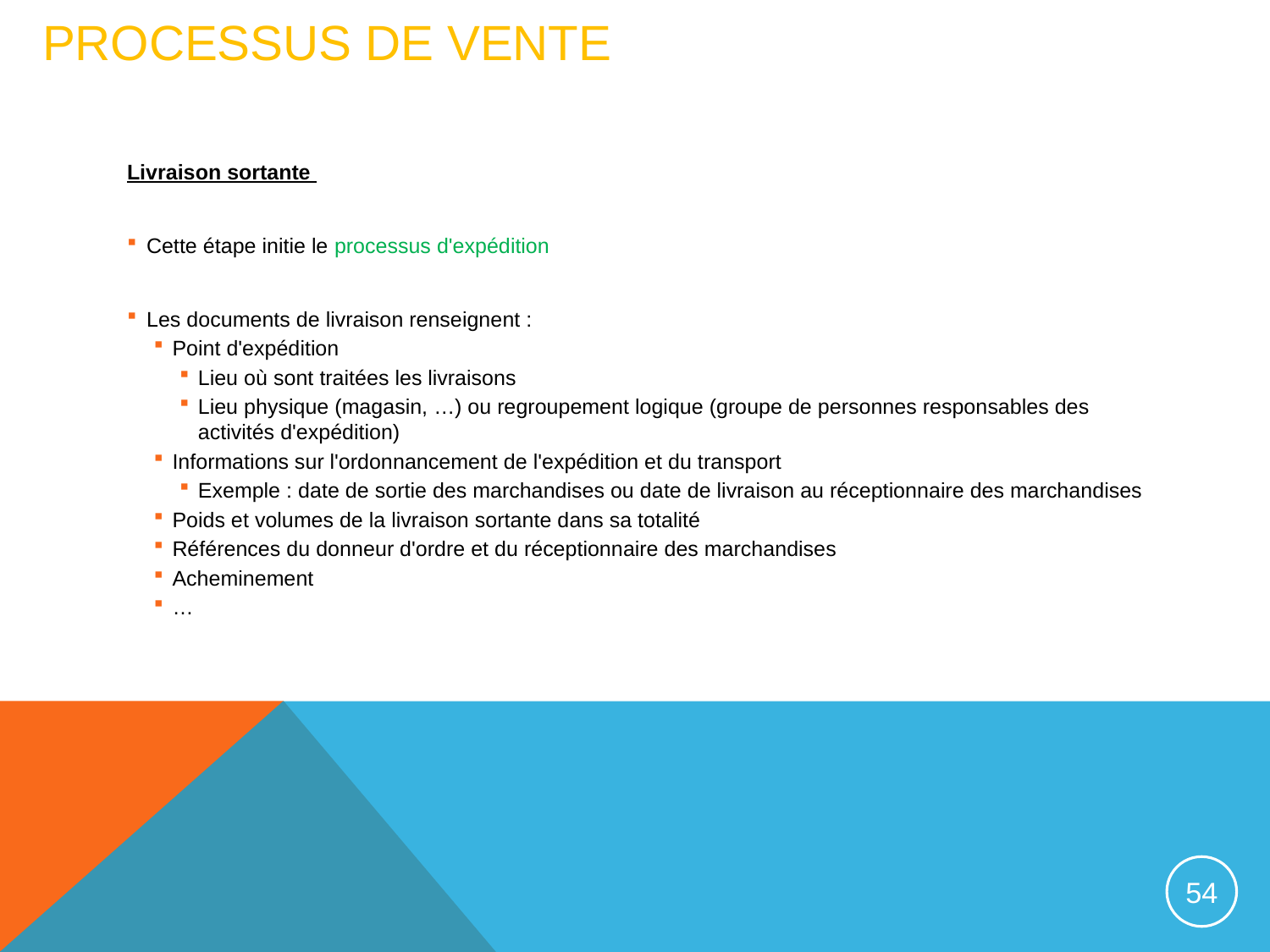

# Processus de vente
Livraison sortante

Cette étape initie le processus d'expédition

Les documents de livraison renseignent :
Point d'expédition
Lieu où sont traitées les livraisons
Lieu physique (magasin, …) ou regroupement logique (groupe de personnes responsables des activités d'expédition)
Informations sur l'ordonnancement de l'expédition et du transport
Exemple : date de sortie des marchandises ou date de livraison au réceptionnaire des marchandises
Poids et volumes de la livraison sortante dans sa totalité
Références du donneur d'ordre et du réceptionnaire des marchandises
Acheminement
…
54